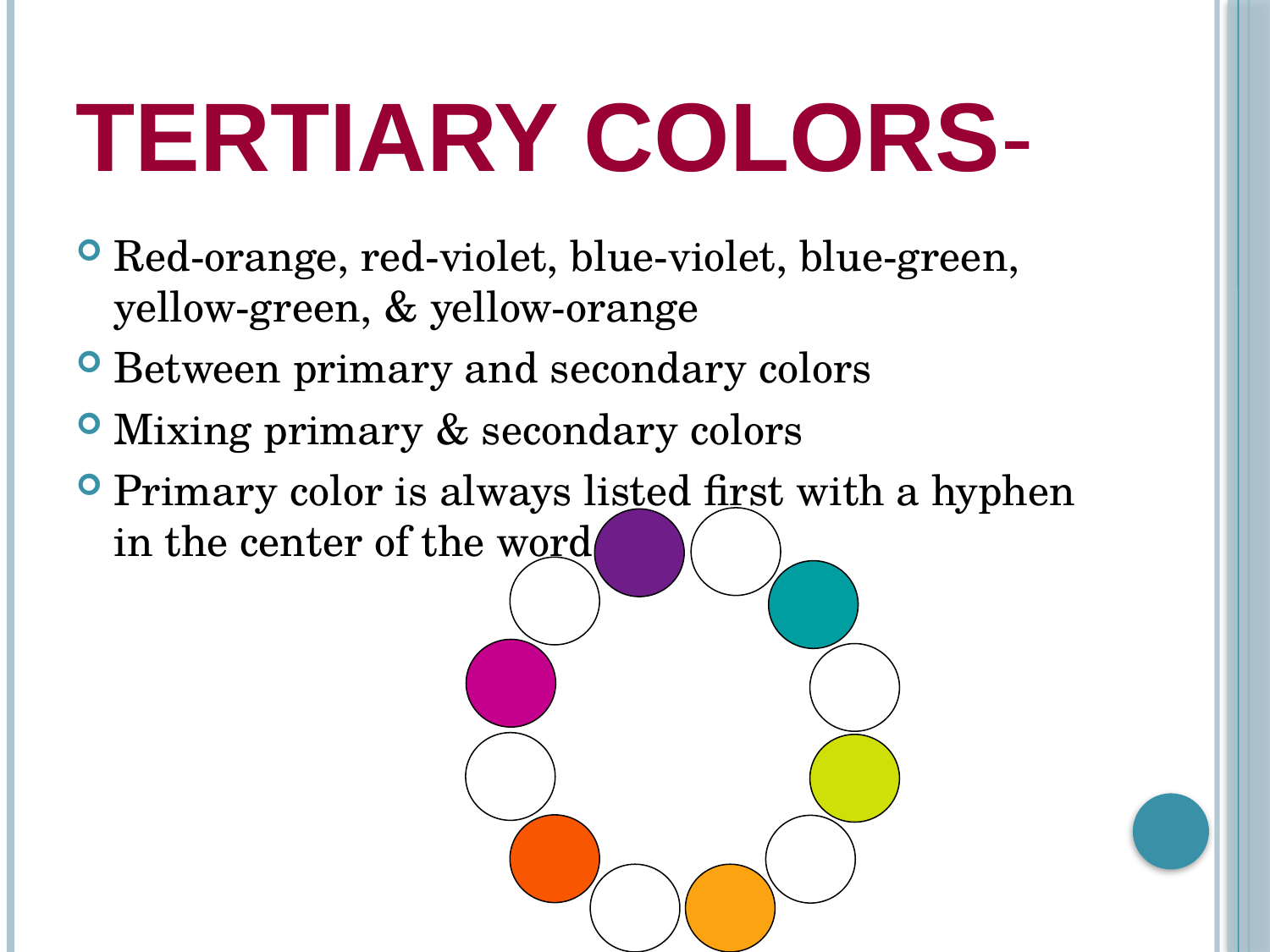

# Tertiary colors-
Red-orange, red-violet, blue-violet, blue-green, yellow-green, & yellow-orange
Between primary and secondary colors
Mixing primary & secondary colors
Primary color is always listed first with a hyphen in the center of the word